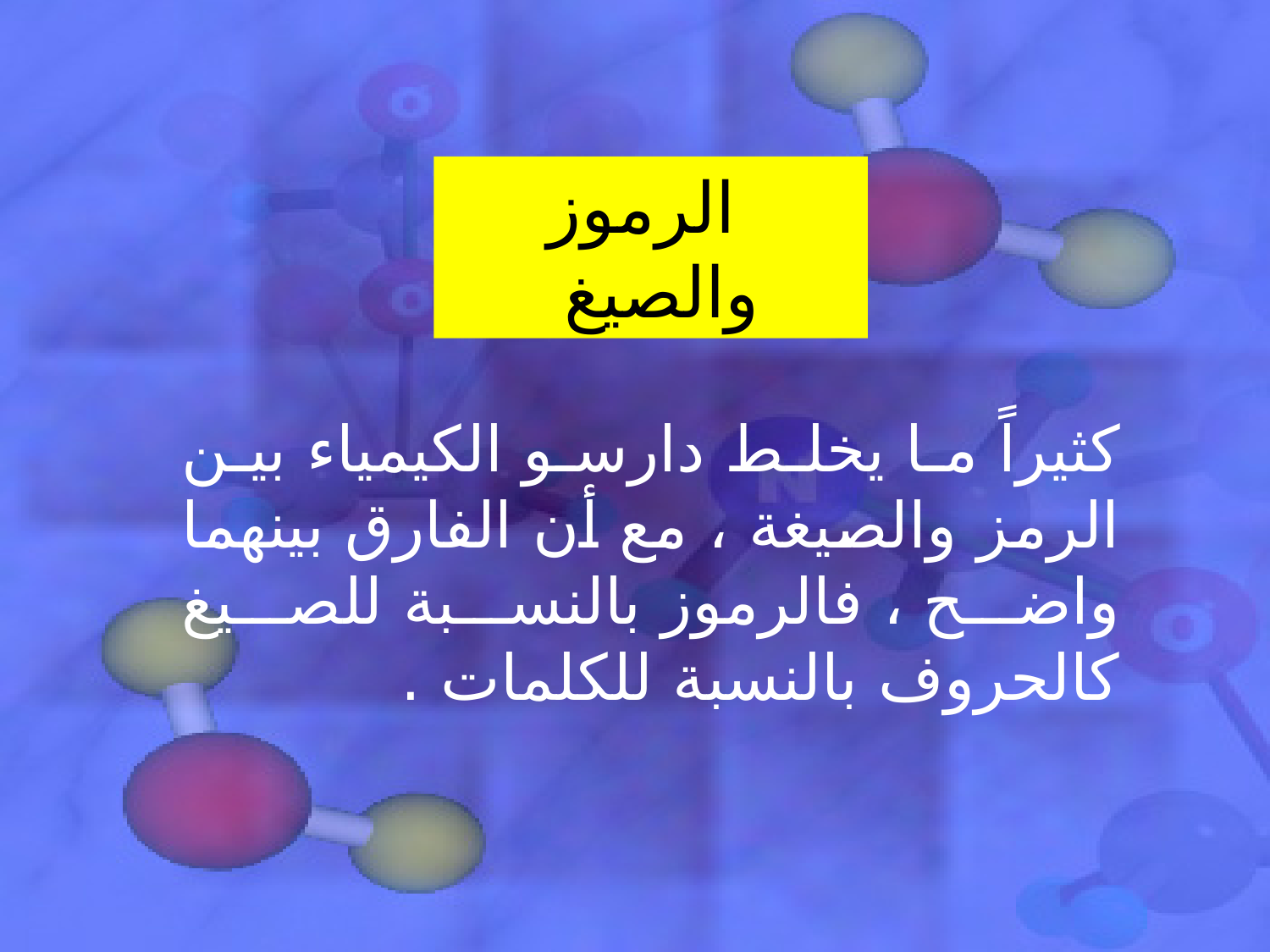

الرموز والصيغ
كثيراً ما يخلط دارسو الكيمياء بين الرمز والصيغة ، مع أن الفارق بينهما واضح ، فالرموز بالنسبة للصيغ كالحروف بالنسبة للكلمات .